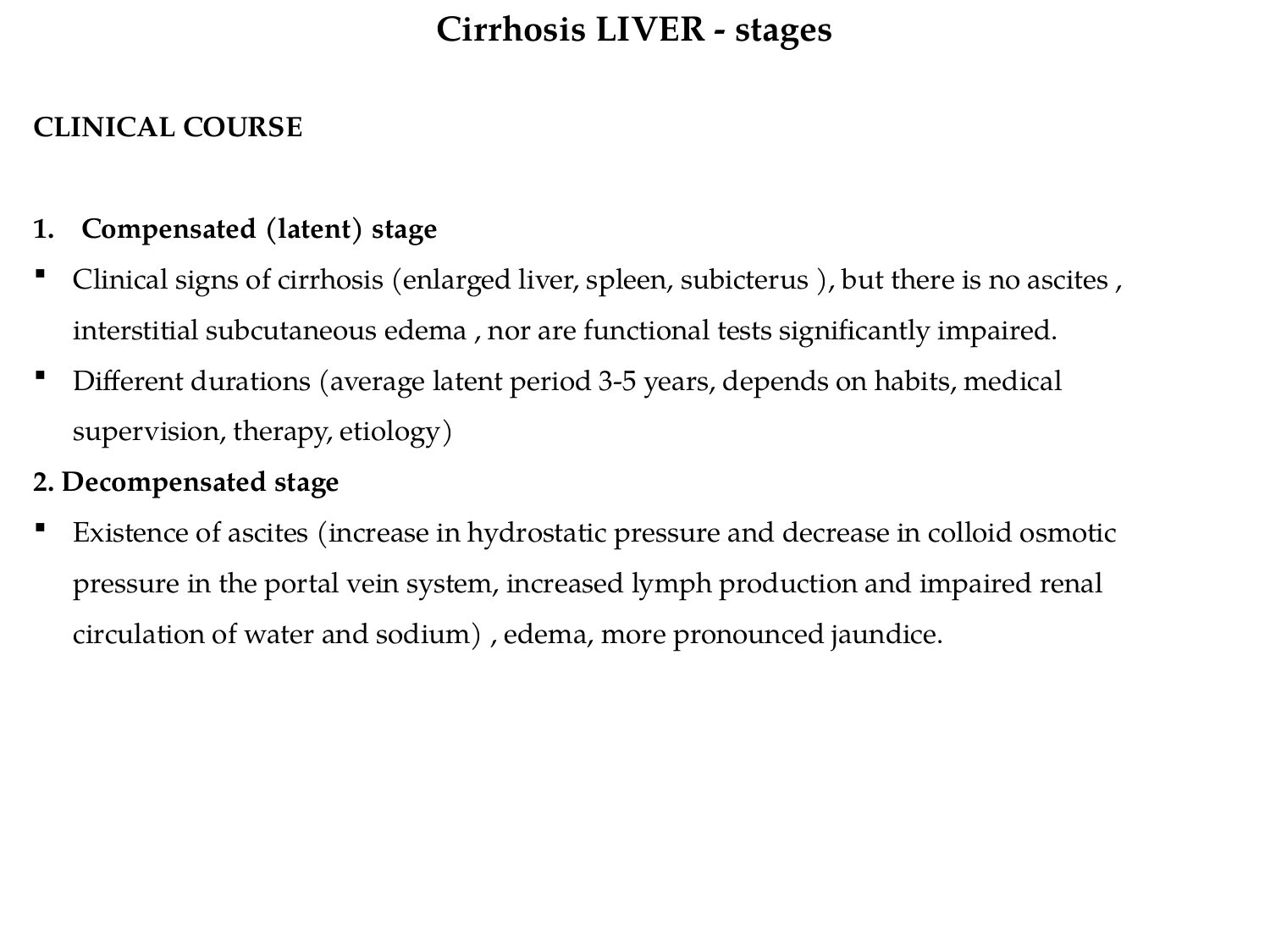

Cirrhosis LIVER - stages
CLINICAL COURSE

Compensated (latent) stage
Clinical signs of cirrhosis (enlarged liver, spleen, subicterus ), but there is no ascites , interstitial subcutaneous edema , nor are functional tests significantly impaired.
Different durations (average latent period 3-5 years, depends on habits, medical supervision, therapy, etiology)
2. Decompensated stage
Existence of ascites (increase in hydrostatic pressure and decrease in colloid osmotic pressure in the portal vein system, increased lymph production and impaired renal circulation of water and sodium) , edema, more pronounced jaundice.